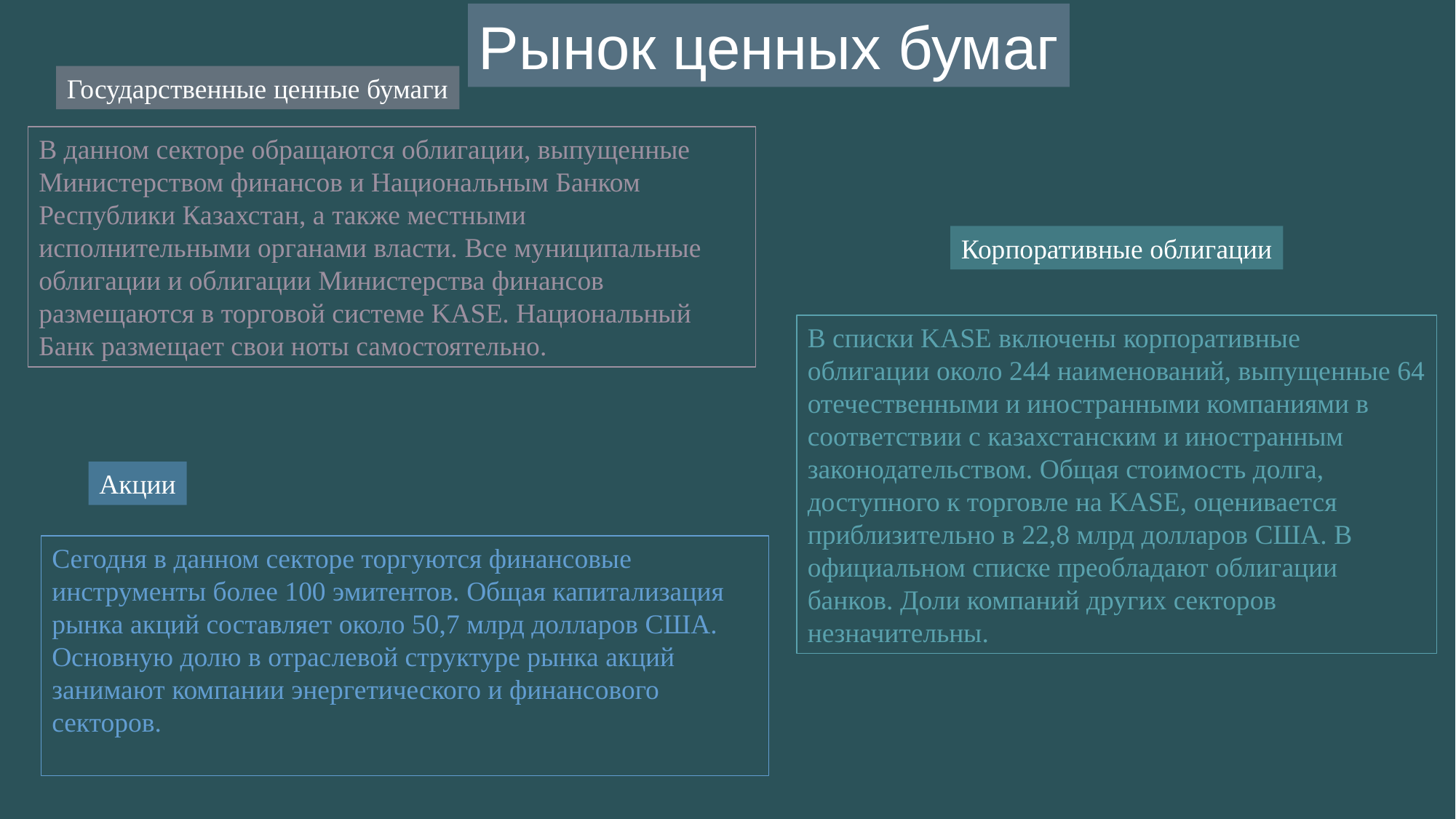

Рынок ценных бумаг
Государственные ценные бумаги
В данном секторе обращаются облигации, выпущенные Министерством финансов и Национальным Банком Республики Казахстан, а также местными исполнительными органами власти. Все муниципальные облигации и облигации Министерства финансов размещаются в торговой системе KASE. Национальный Банк размещает свои ноты самостоятельно.
Корпоративные облигации
В списки KASE включены корпоративные облигации около 244 наименований, выпущенные 64 отечественными и иностранными компаниями в соответствии с казахстанским и иностранным законодательством. Общая стоимость долга, доступного к торговле на KASE, оценивается приблизительно в 22,8 млрд долларов США. В официальном списке преобладают облигации банков. Доли компаний других секторов незначительны.
Акции
Сегодня в данном секторе торгуются финансовые инструменты более 100 эмитентов. Общая капитализация рынка акций составляет около 50,7 млрд долларов США. Основную долю в отраслевой структуре рынка акций занимают компании энергетического и финансового секторов.